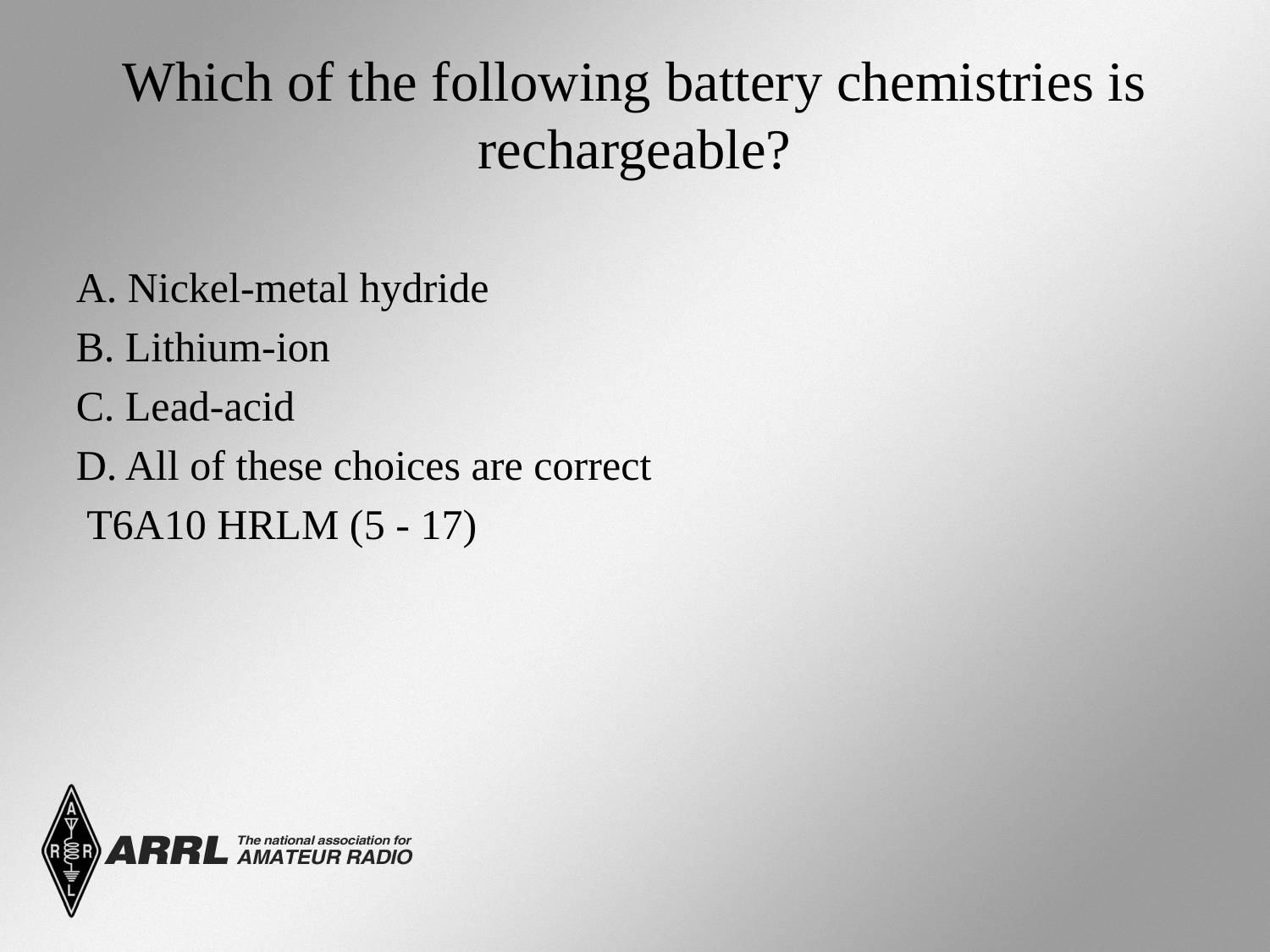

# Which of the following battery chemistries is rechargeable?
A. Nickel-metal hydride
B. Lithium-ion
C. Lead-acid
D. All of these choices are correct
 T6A10 HRLM (5 - 17)